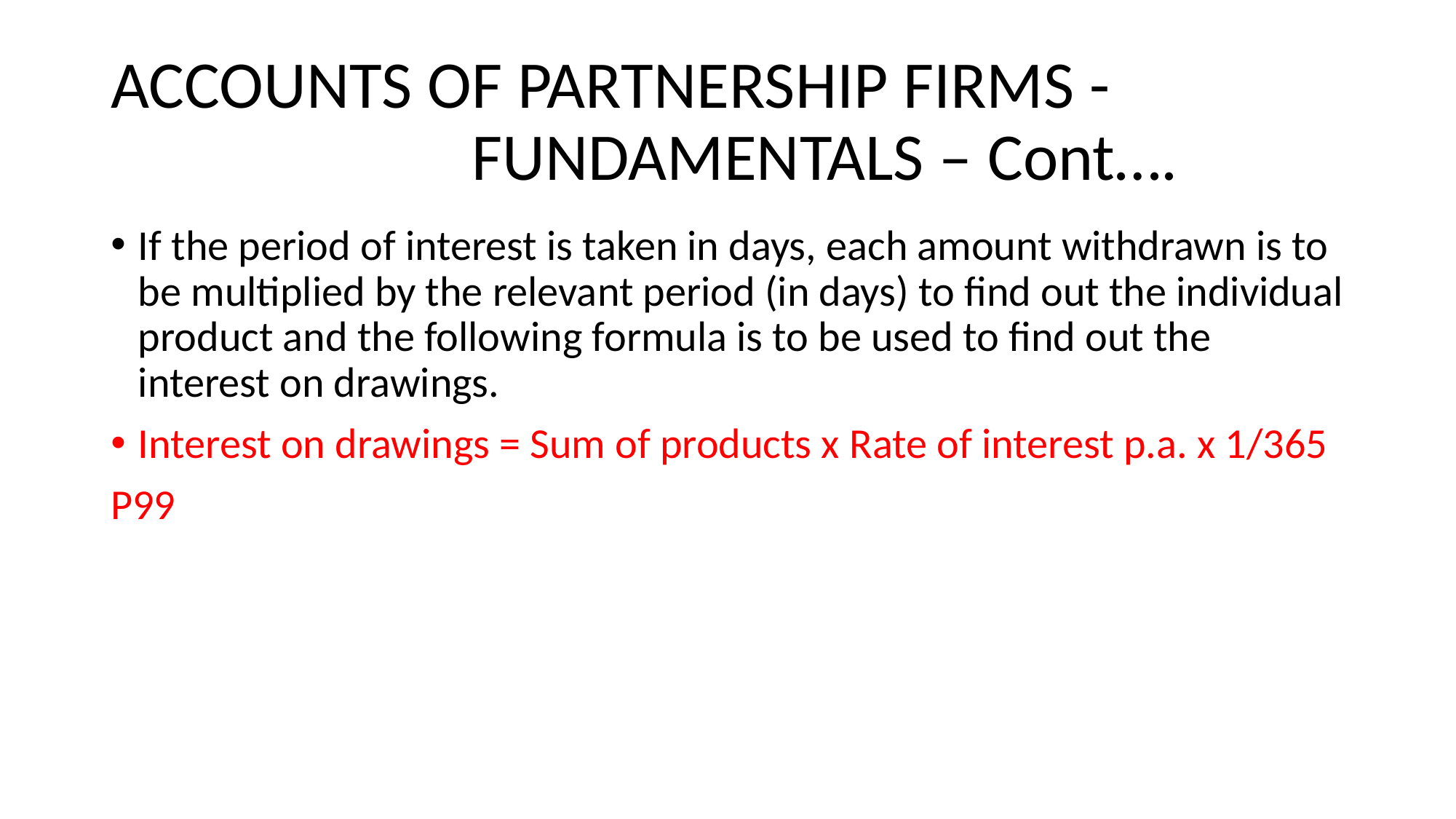

# ACCOUNTS OF PARTNERSHIP FIRMS - FUNDAMENTALS – Cont….
If the period of interest is taken in days, each amount withdrawn is to be multiplied by the relevant period (in days) to find out the individual product and the following formula is to be used to find out the interest on drawings.
Interest on drawings = Sum of products x Rate of interest p.a. x 1/365
P99